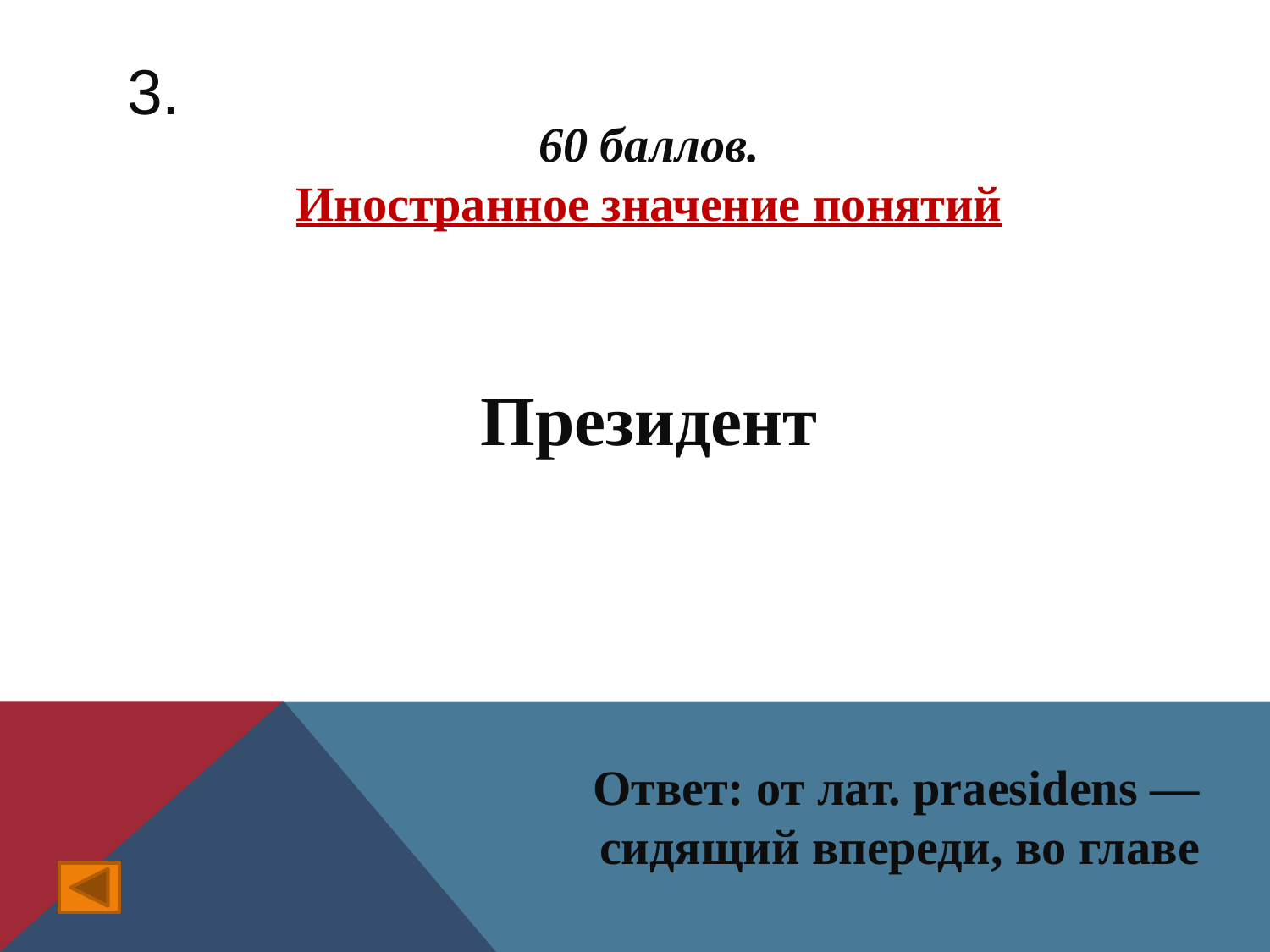

# 3.
60 баллов.
Иностранное значение понятий

Президент

Ответ: от лат. praesidens —
сидящий впереди, во главе